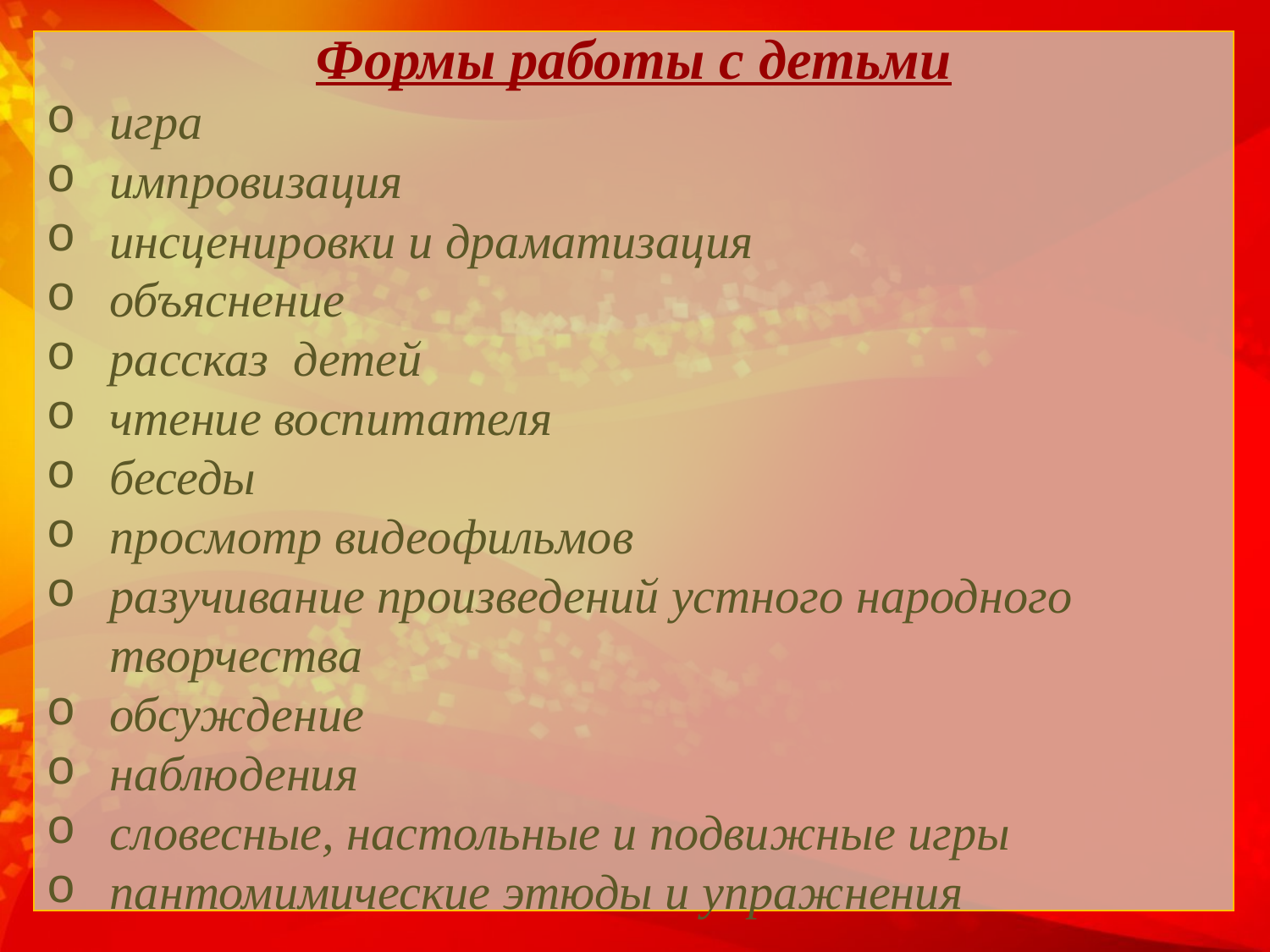

Формы работы с детьми
игра
импровизация
инсценировки и драматизация
объяснение
рассказ  детей
чтение воспитателя
беседы
просмотр видеофильмов
разучивание произведений устного народного творчества
обсуждение
наблюдения
словесные, настольные и подвижные игры
пантомимические этюды и упражнения